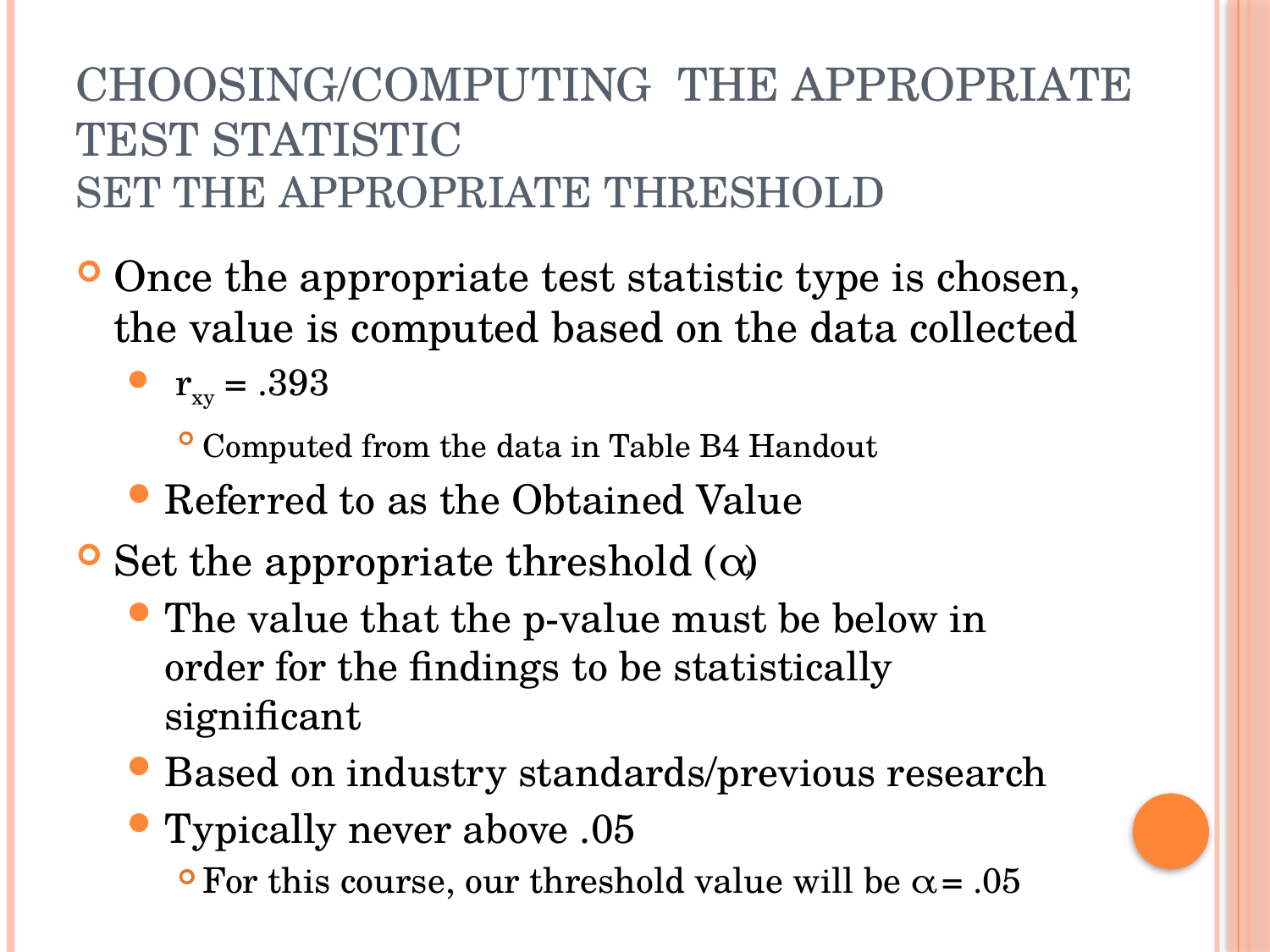

# Choosing/Computing  the Appropriate Test Statistic Set the Appropriate Threshold
Once the appropriate test statistic type is chosen, the value is computed based on the data collected
 rxy = .393
Computed from the data in Table B4 Handout
Referred to as the Obtained Value
Set the appropriate threshold (α)
The value that the p-value must be below in order for the findings to be statistically significant
Based on industry standards/previous research
Typically never above .05
For this course, our threshold value will be α = .05